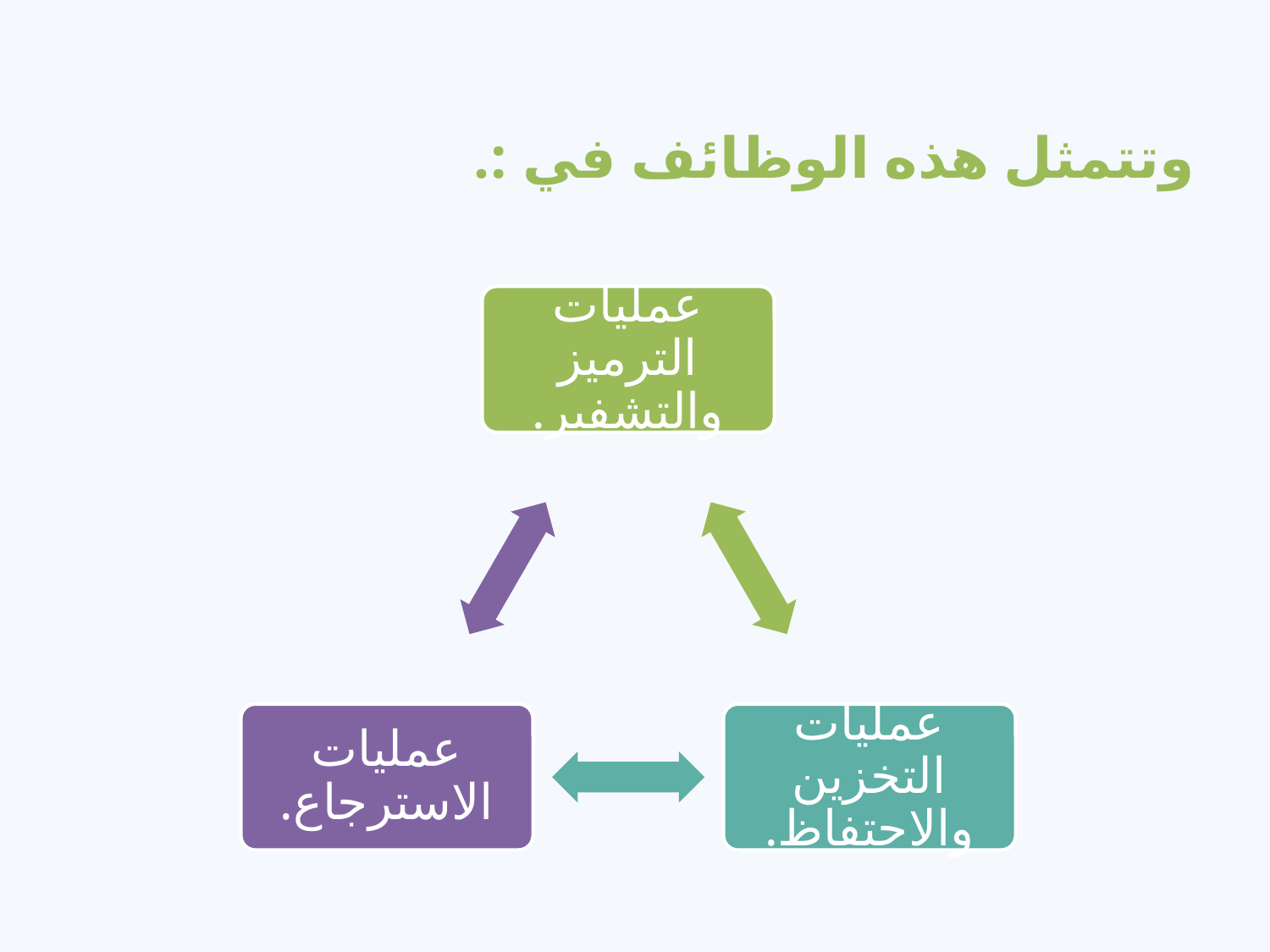

# وتتمثل هذه الوظائف في :.
عمليات الترميز والتشفير.

عمليات التخزين والاحتفاظ.

عمليات الاسترجاع.